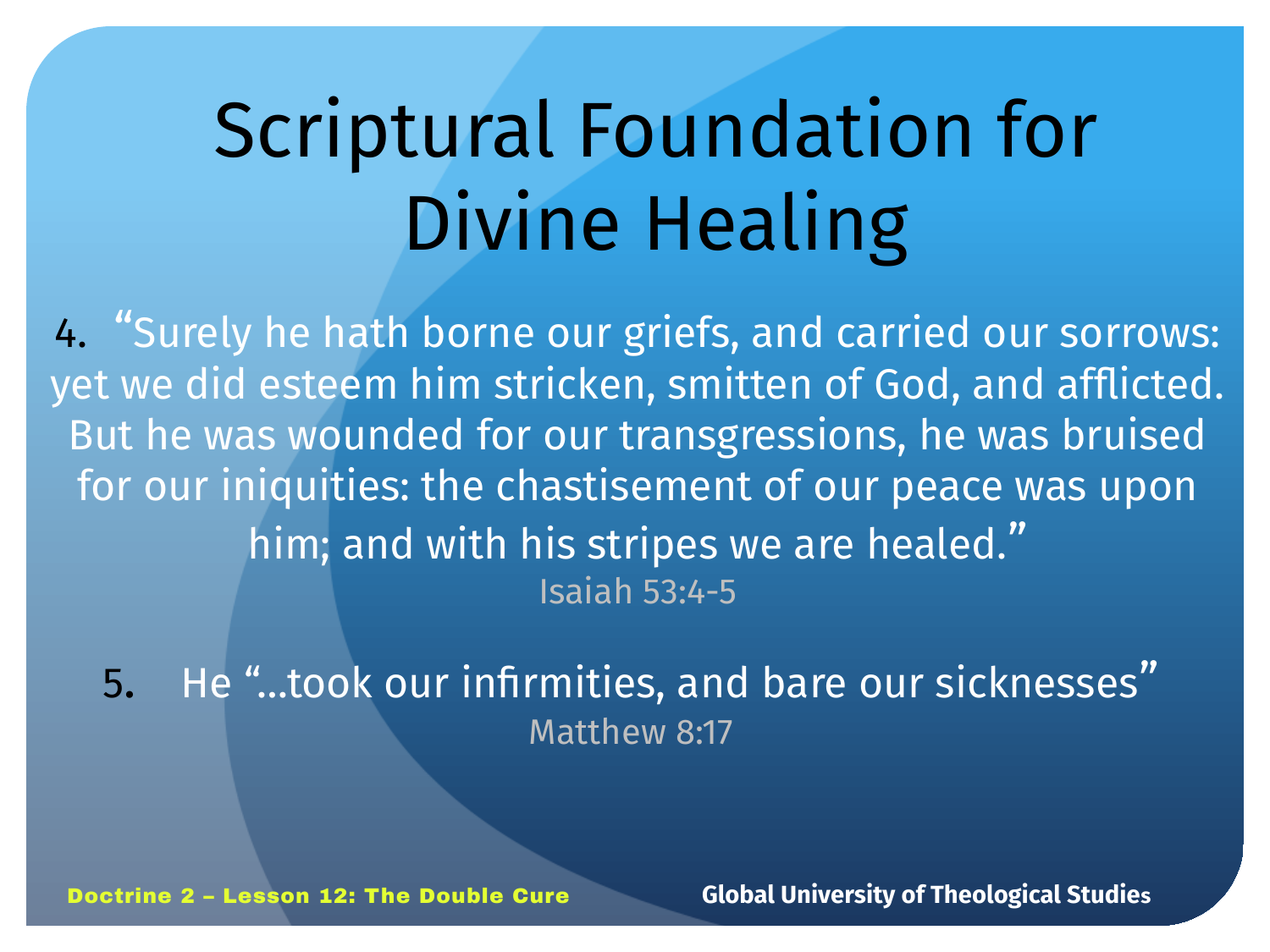

Scriptural Foundation for Divine Healing
4.  “Surely he hath borne our griefs, and carried our sorrows: yet we did esteem him stricken, smitten of God, and afflicted. But he was wounded for our transgressions, he was bruised for our iniquities: the chastisement of our peace was upon him; and with his stripes we are healed.”
Isaiah 53:4-5
5.   He “…took our infirmities, and bare our sicknesses”
Matthew 8:17
Doctrine 2 – Lesson 12: The Double Cure		Global University of Theological Studies